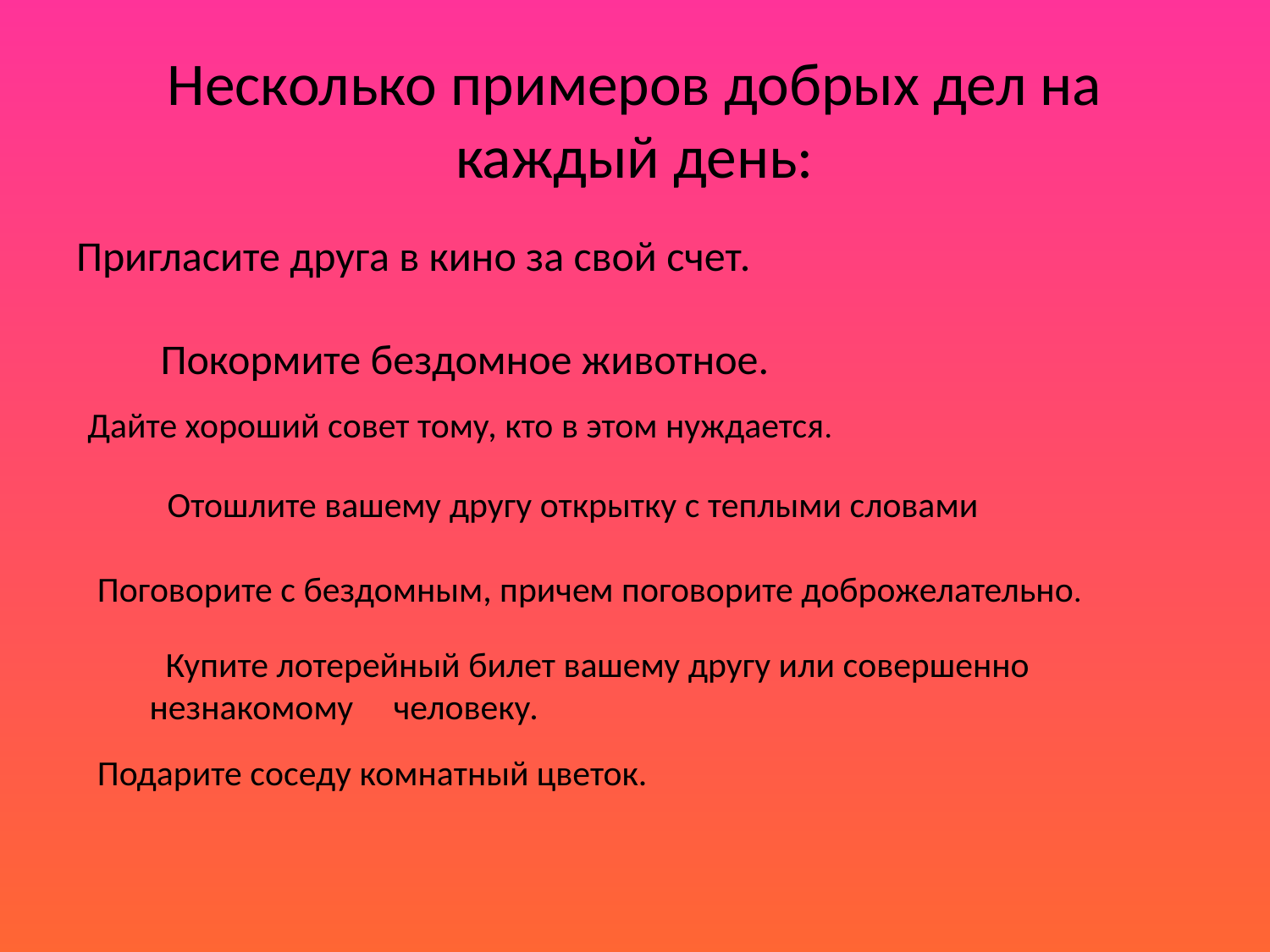

# Несколько примеров добрых дел на каждый день:
Пригласите друга в кино за свой счет.

Покормите бездомное животное.
Дайте хороший совет тому, кто в этом нуждается.
Отошлите вашему другу открытку с теплыми словами
Поговорите с бездомным, причем поговорите доброжелательно.
  Купите лотерейный билет вашему другу или совершенно  незнакомому     человеку.
Подарите соседу комнатный цветок.